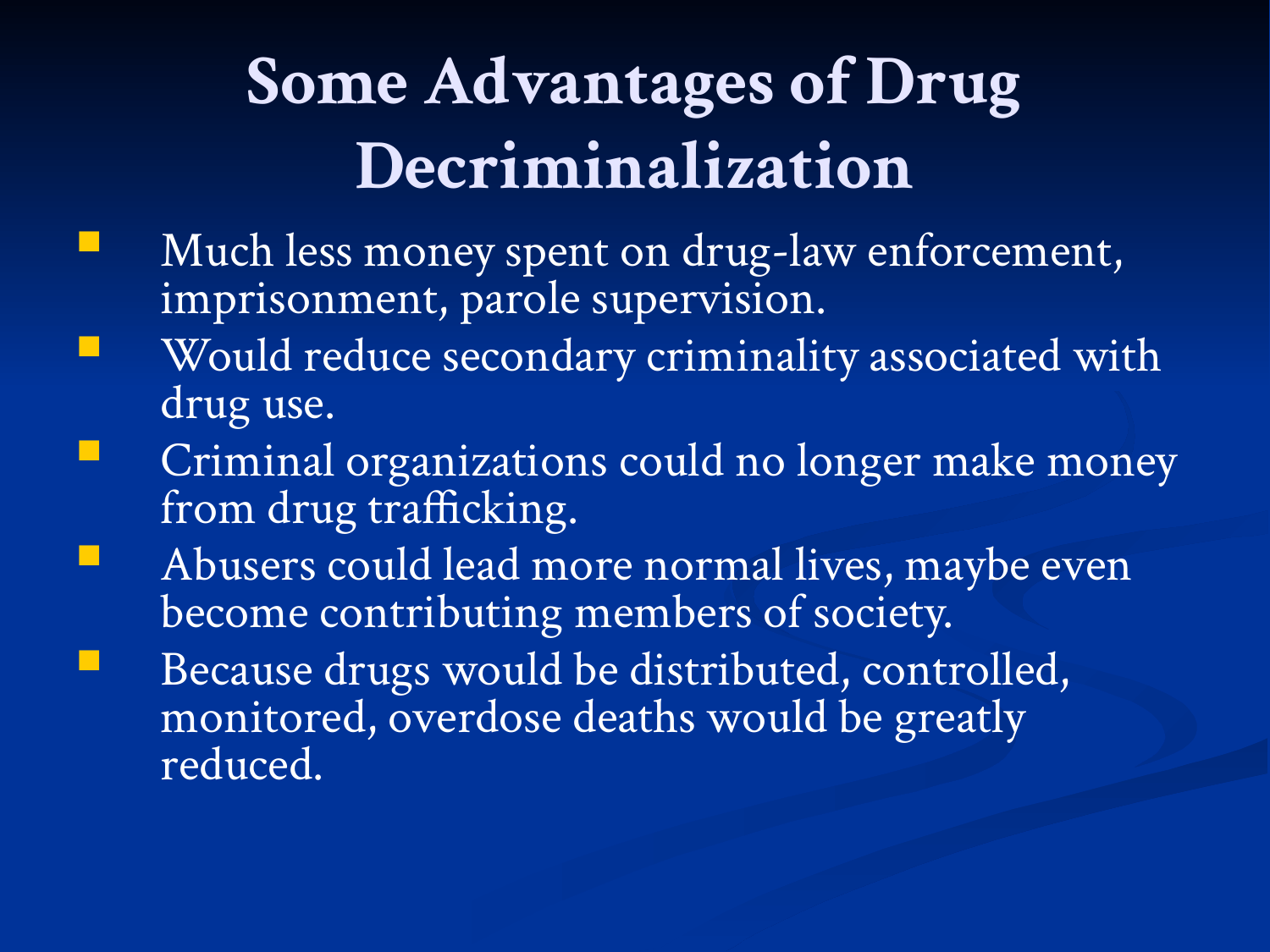

# Some Advantages of Drug Decriminalization
Much less money spent on drug-law enforcement, imprisonment, parole supervision.
Would reduce secondary criminality associated with drug use.
Criminal organizations could no longer make money from drug trafficking.
Abusers could lead more normal lives, maybe even become contributing members of society.
Because drugs would be distributed, controlled, monitored, overdose deaths would be greatly reduced.